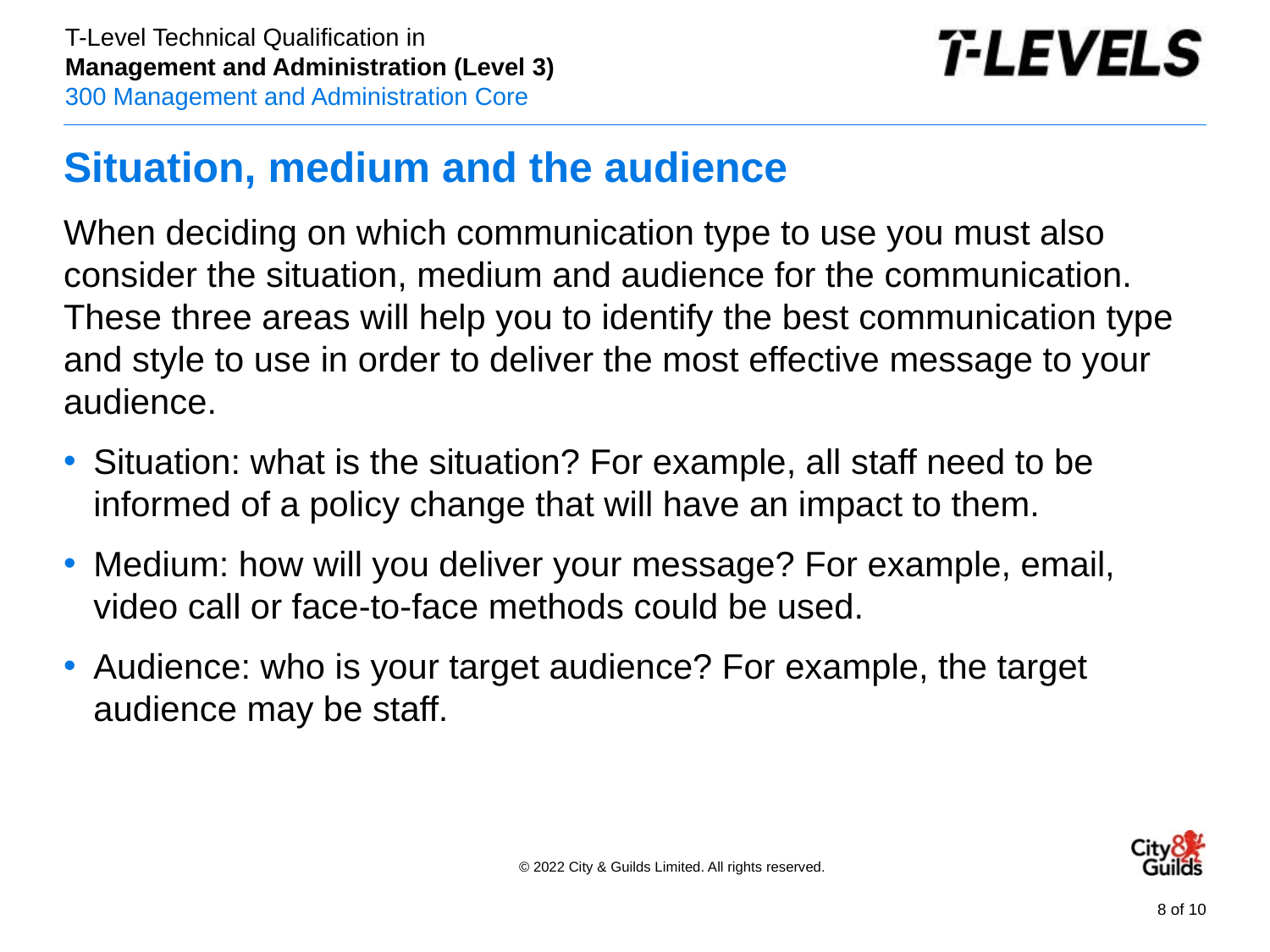

# Situation, medium and the audience
When deciding on which communication type to use you must also consider the situation, medium and audience for the communication. These three areas will help you to identify the best communication type and style to use in order to deliver the most effective message to your audience.
Situation: what is the situation? For example, all staff need to be informed of a policy change that will have an impact to them.
Medium: how will you deliver your message? For example, email, video call or face-to-face methods could be used.
Audience: who is your target audience? For example, the target audience may be staff.